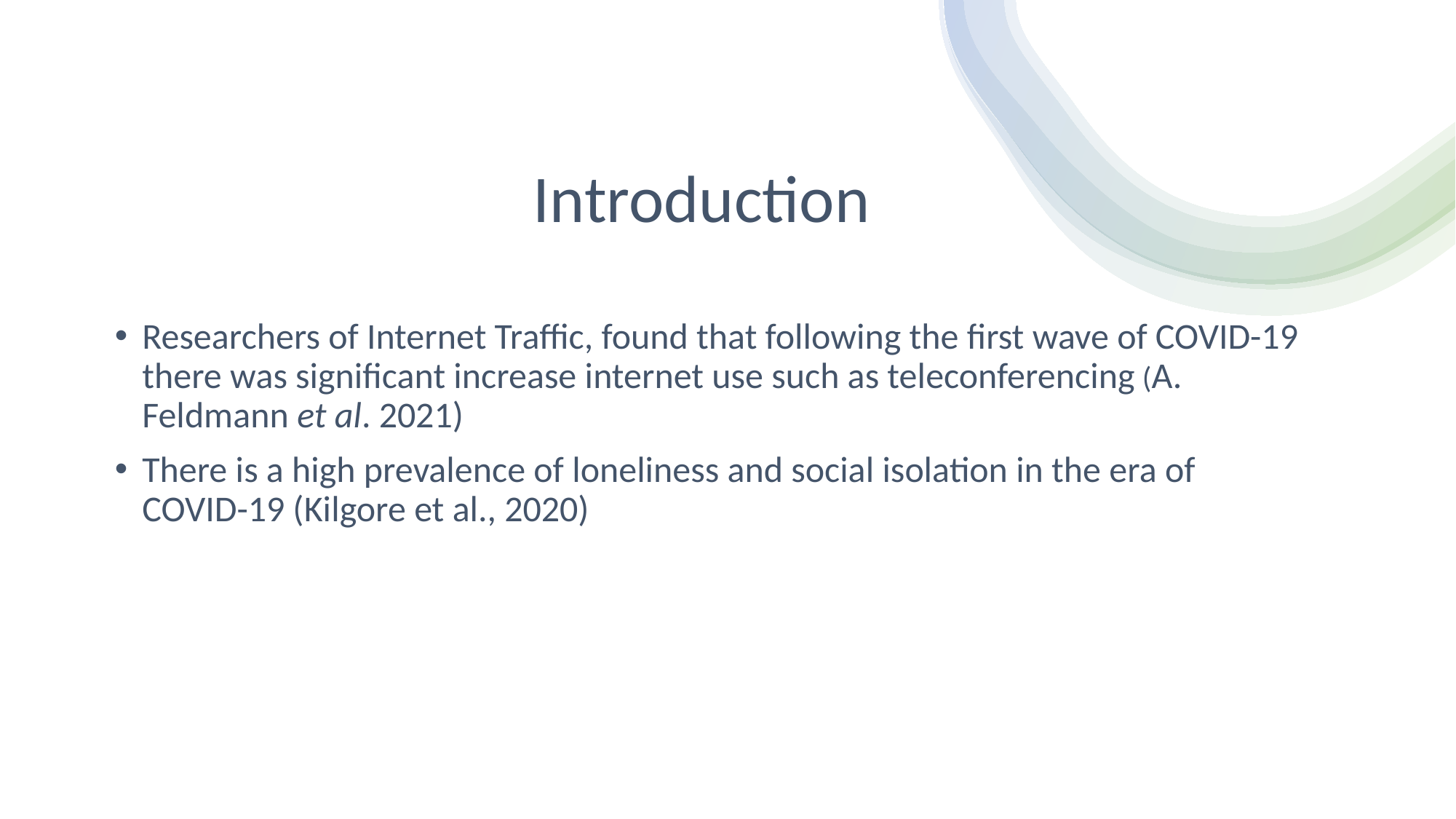

# Introduction
Researchers of Internet Traffic, found that following the first wave of COVID-19 there was significant increase internet use such as teleconferencing (A. Feldmann et al. 2021)
There is a high prevalence of loneliness and social isolation in the era of COVID-19 (Kilgore et al., 2020)